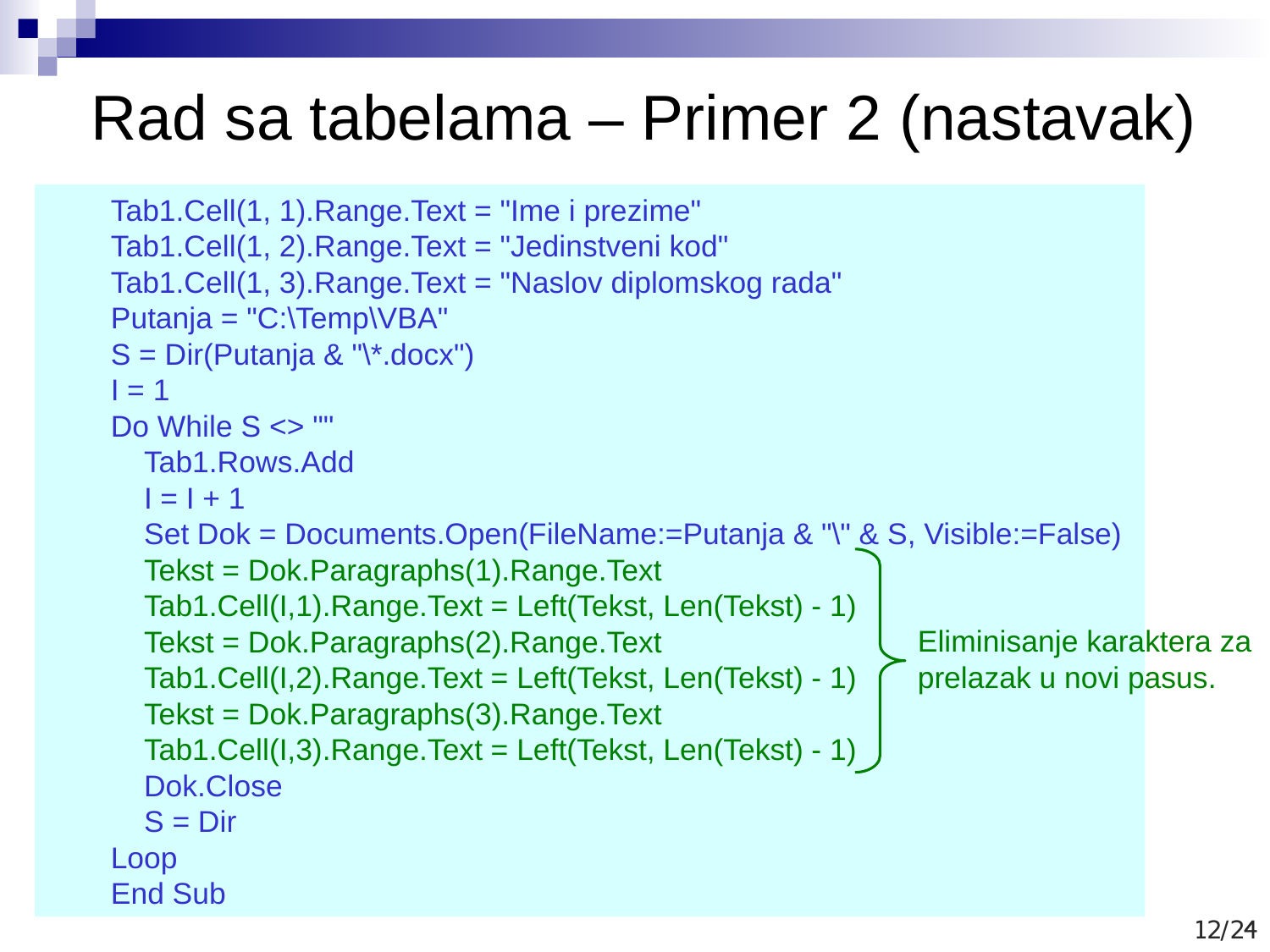

# Rad sa tabelama – Primer 2 (nastavak)
Tab1.Cell(1, 1).Range.Text = "Ime i prezime"
Tab1.Cell(1, 2).Range.Text = "Jedinstveni kod"
Tab1.Cell(1, 3).Range.Text = "Naslov diplomskog rada"
Putanja = "C:\Temp\VBA"
S = Dir(Putanja & "\*.docx")
I = 1
Do While S <> ""
    Tab1.Rows.Add
    I = I + 1
    Set Dok = Documents.Open(FileName:=Putanja & "\" & S, Visible:=False)
    Tekst = Dok.Paragraphs(1).Range.Text
    Tab1.Cell(I,1).Range.Text = Left(Tekst, Len(Tekst) - 1)
    Tekst = Dok.Paragraphs(2).Range.Text
    Tab1.Cell(I,2).Range.Text = Left(Tekst, Len(Tekst) - 1)
    Tekst = Dok.Paragraphs(3).Range.Text
    Tab1.Cell(I,3).Range.Text = Left(Tekst, Len(Tekst) - 1)
    Dok.Close
    S = Dir
Loop
End Sub

Eliminisanje karaktera za prelazak u novi pasus.
12/24